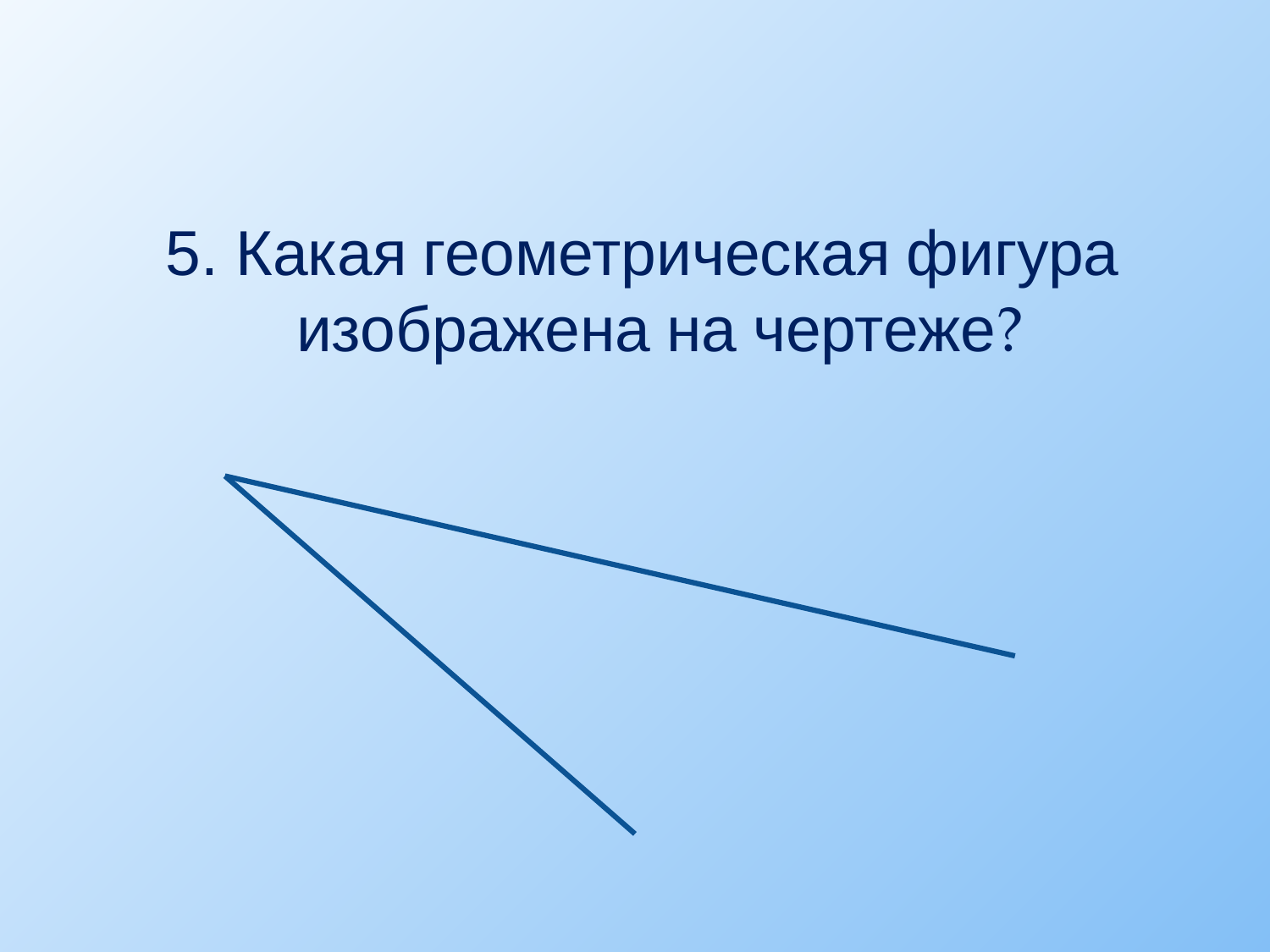

#
5. Какая геометрическая фигура изображена на чертеже?